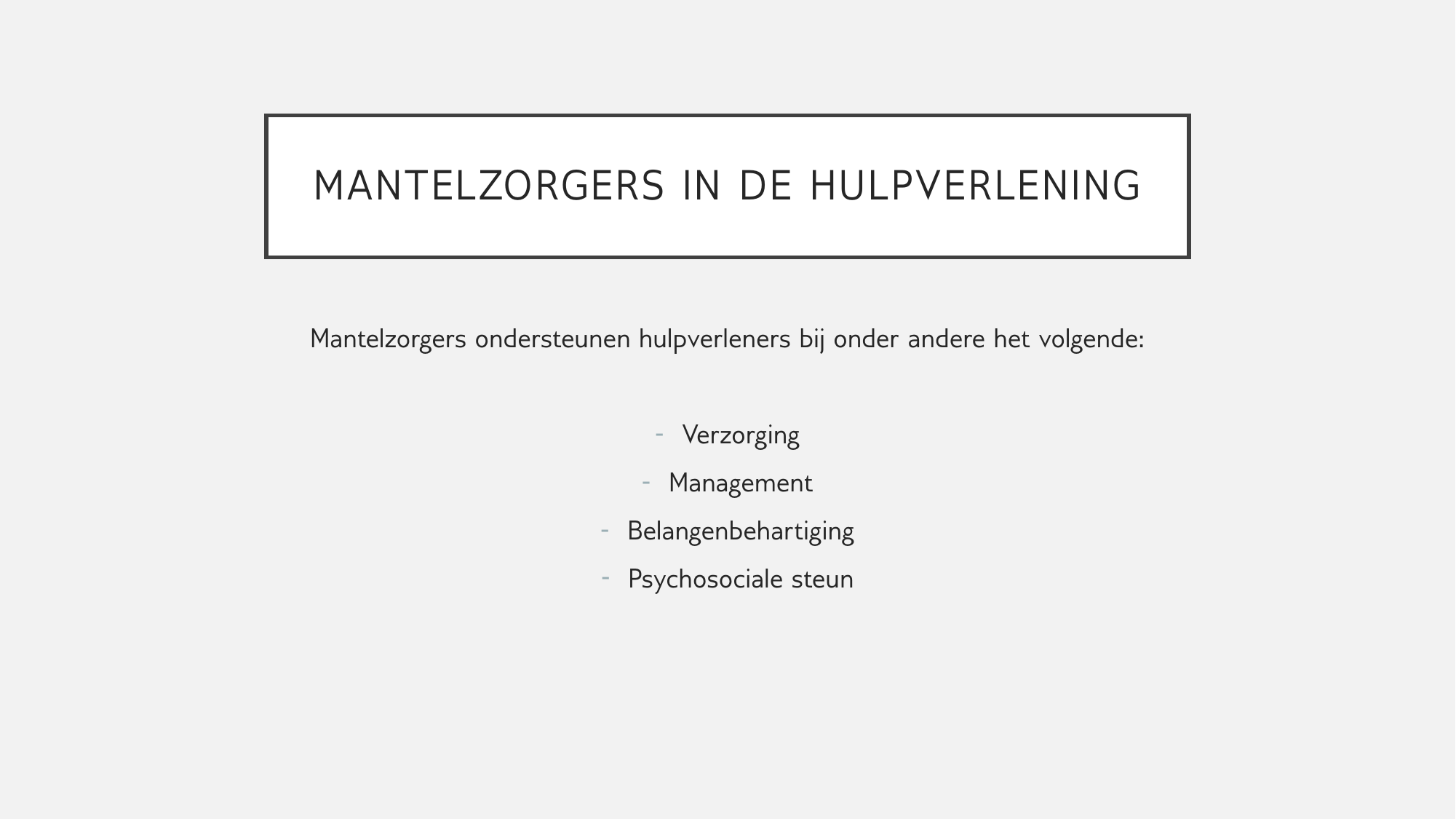

# Mantelzorgers in de hulpverlening
Mantelzorgers ondersteunen hulpverleners bij onder andere het volgende:

Verzorging
Management
Belangenbehartiging
Psychosociale steun